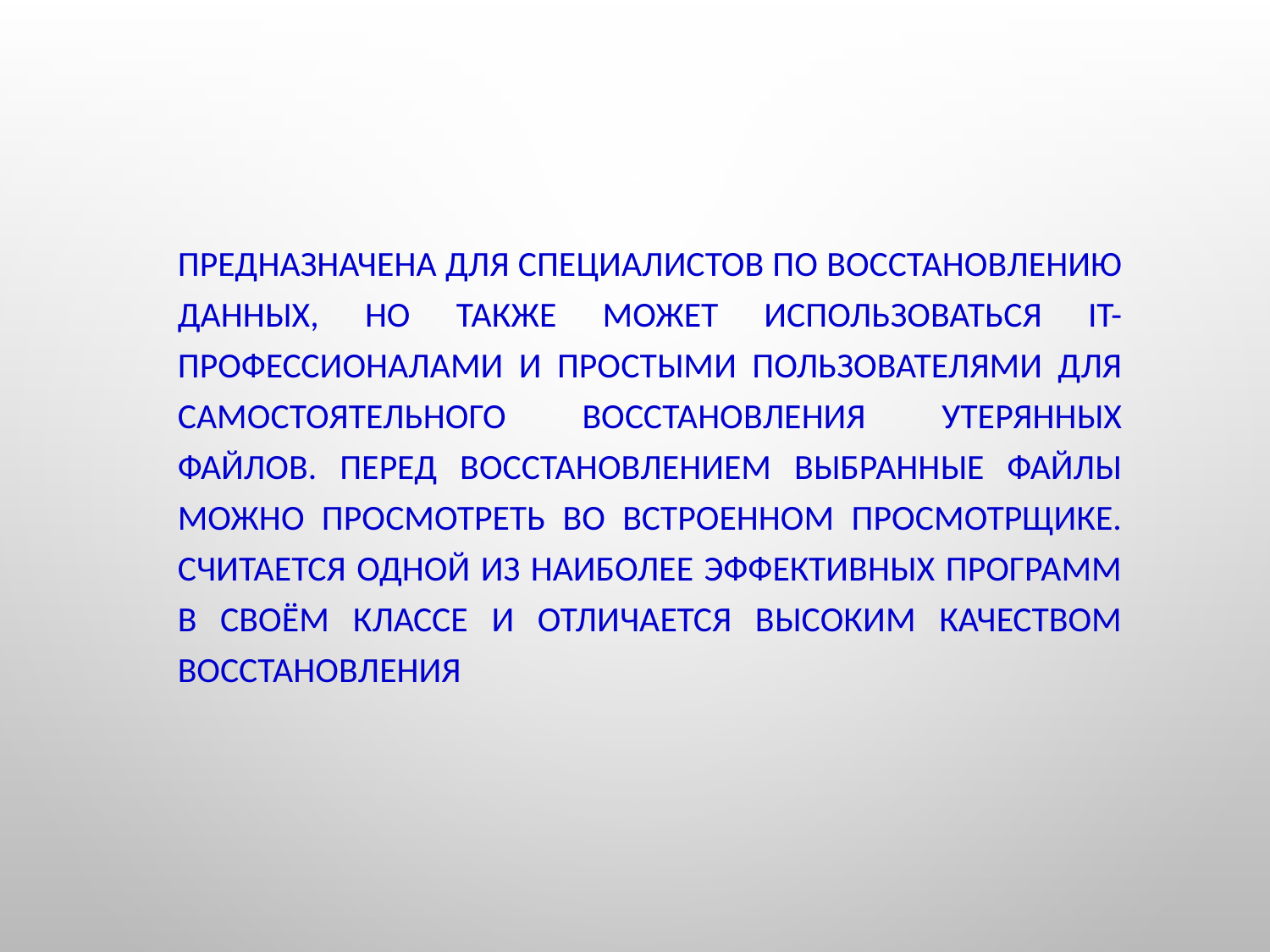

Предназначена для специалистов по восстановлению данных, но также может использоваться IT-профессионалами и простыми пользователями для самостоятельного восстановления утерянных файлов. Перед восстановлением выбранные файлы можно просмотреть во встроенном просмотрщике. Считается одной из наиболее эффективных программ в своём классе и отличается высоким качеством восстановления